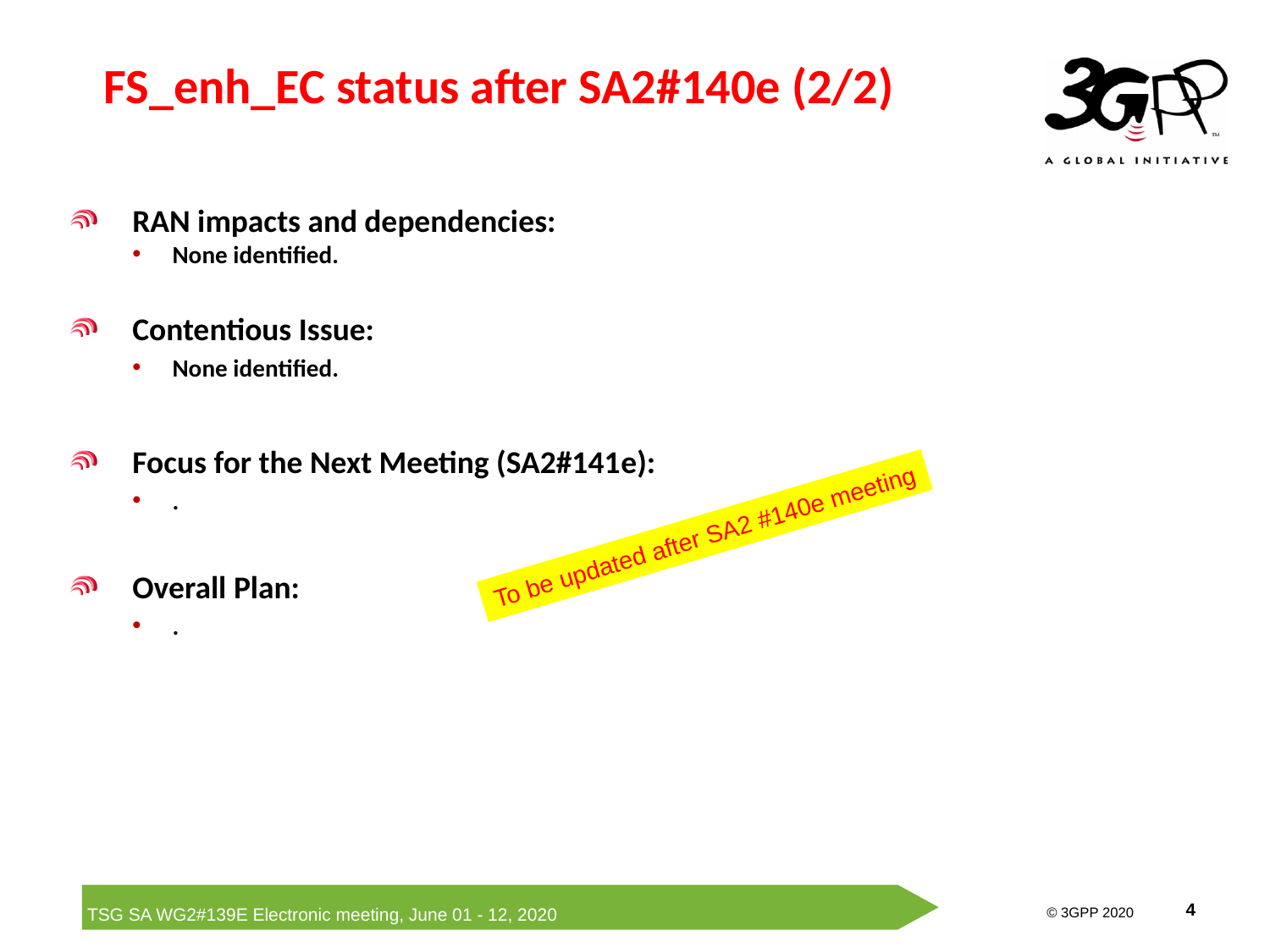

# FS_enh_EC status after SA2#140e (2/2)
RAN impacts and dependencies:
None identified.

Contentious Issue:
None identified.

Focus for the Next Meeting (SA2#141e):
.

Overall Plan:
.

To be updated after SA2 #140e meeting